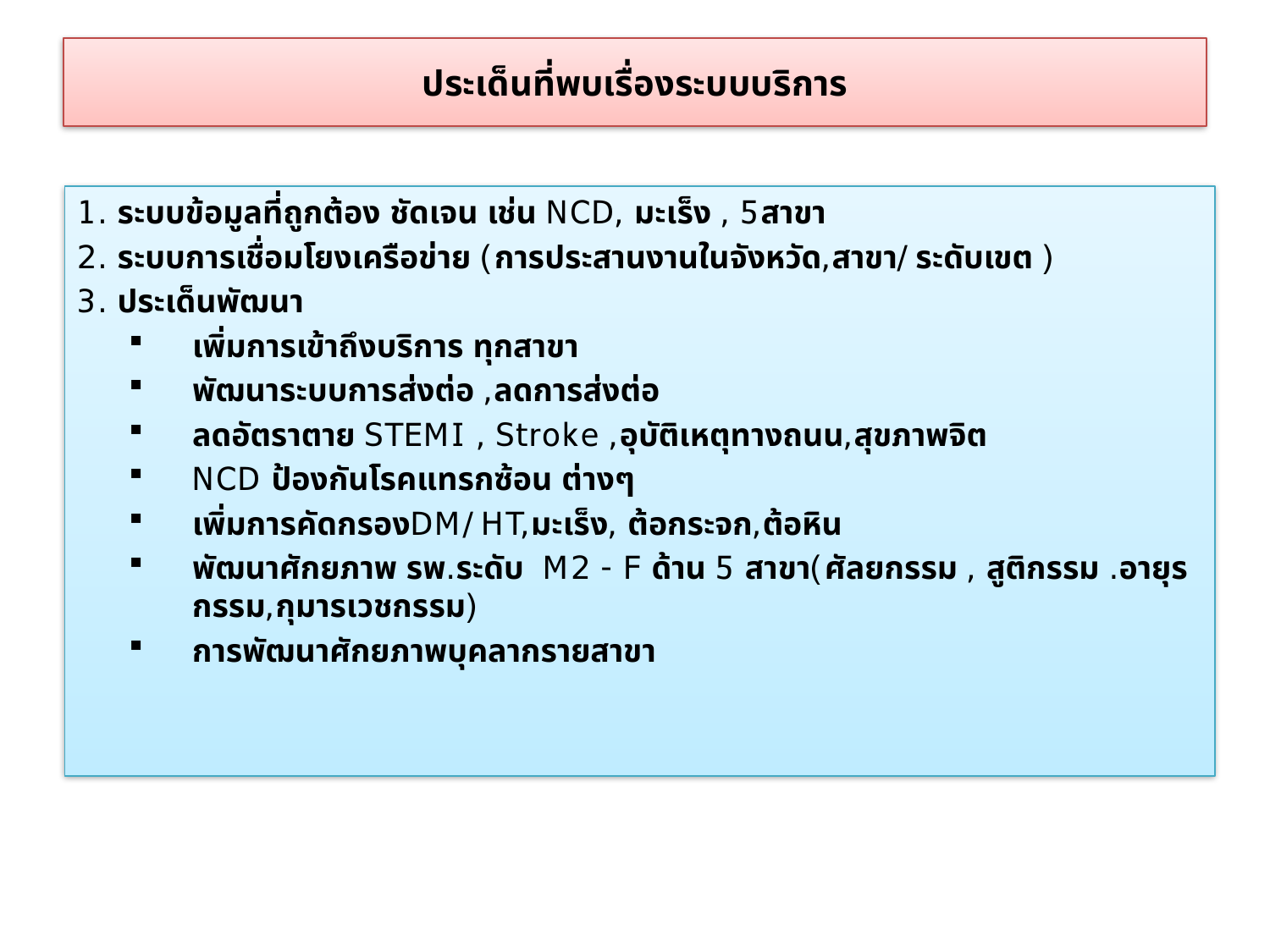

# ประเด็นที่พบเรื่องระบบบริการ
1. ระบบข้อมูลที่ถูกต้อง ชัดเจน เช่น NCD, มะเร็ง , 5สาขา
2. ระบบการเชื่อมโยงเครือข่าย (การประสานงานในจังหวัด,สาขา/ระดับเขต )
3. ประเด็นพัฒนา
เพิ่มการเข้าถึงบริการ ทุกสาขา
พัฒนาระบบการส่งต่อ ,ลดการส่งต่อ
ลดอัตราตาย STEMI , Stroke ,อุบัติเหตุทางถนน,สุขภาพจิต
NCD ป้องกันโรคแทรกซ้อน ต่างๆ
เพิ่มการคัดกรองDM/HT,มะเร็ง, ต้อกระจก,ต้อหิน
พัฒนาศักยภาพ รพ.ระดับ  M2 - F ด้าน 5 สาขา(ศัลยกรรม , สูติกรรม .อายุรกรรม,กุมารเวชกรรม)
การพัฒนาศักยภาพบุคลากรายสาขา